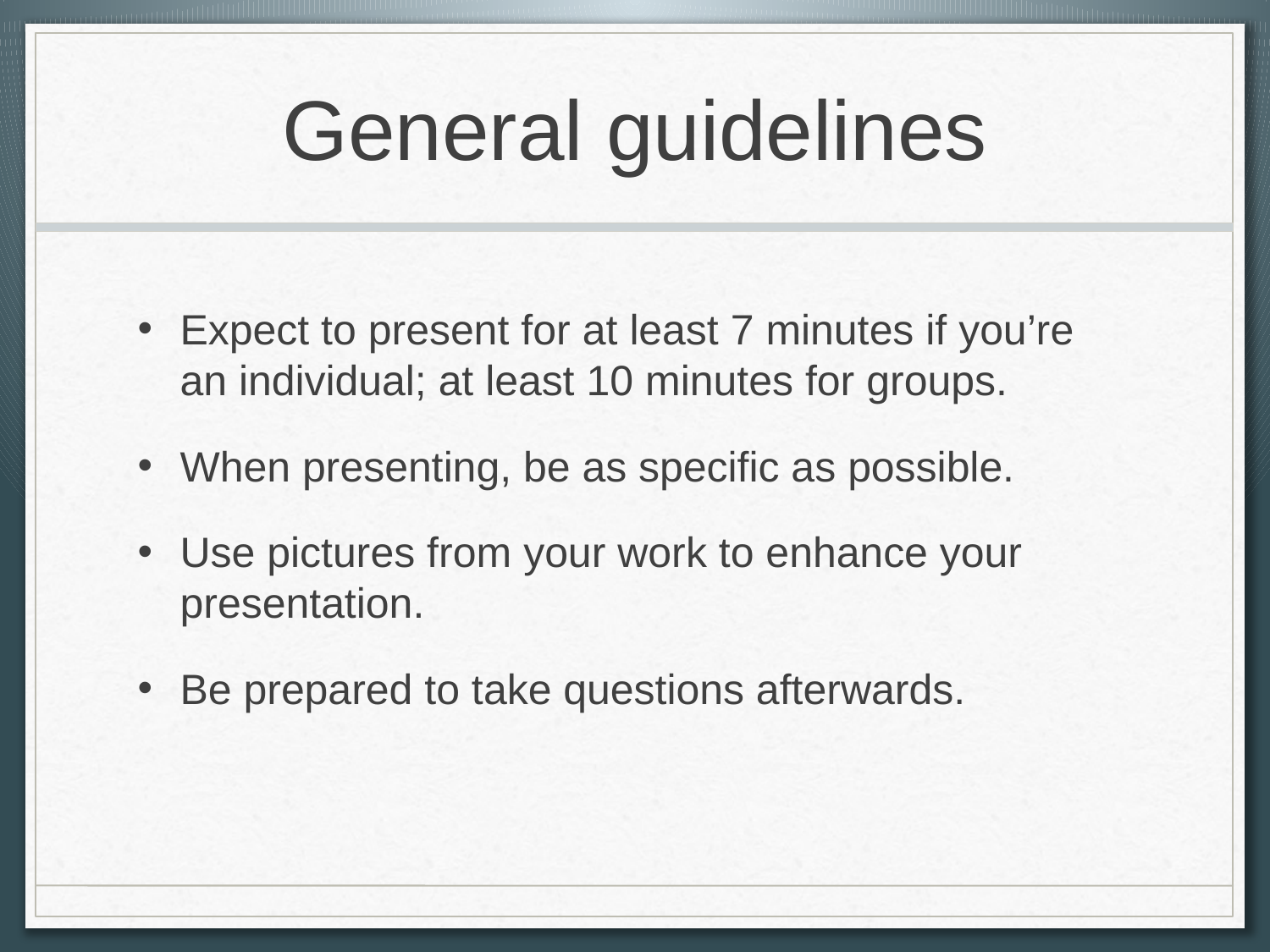

# General guidelines
Expect to present for at least 7 minutes if you’re an individual; at least 10 minutes for groups.
When presenting, be as specific as possible.
Use pictures from your work to enhance your presentation.
Be prepared to take questions afterwards.